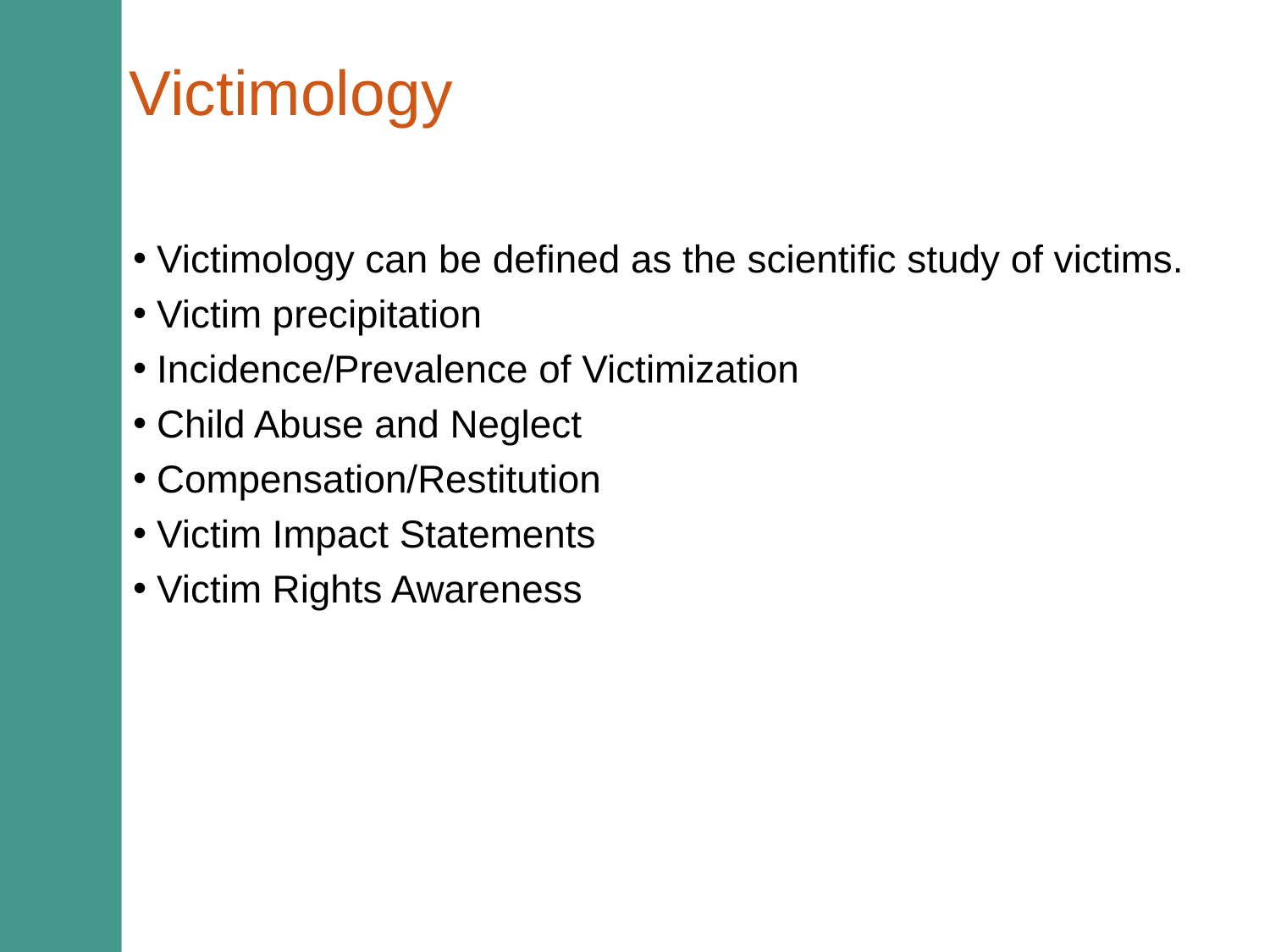

# Victimology
Victimology can be defined as the scientific study of victims.
Victim precipitation
Incidence/Prevalence of Victimization
Child Abuse and Neglect
Compensation/Restitution
Victim Impact Statements
Victim Rights Awareness